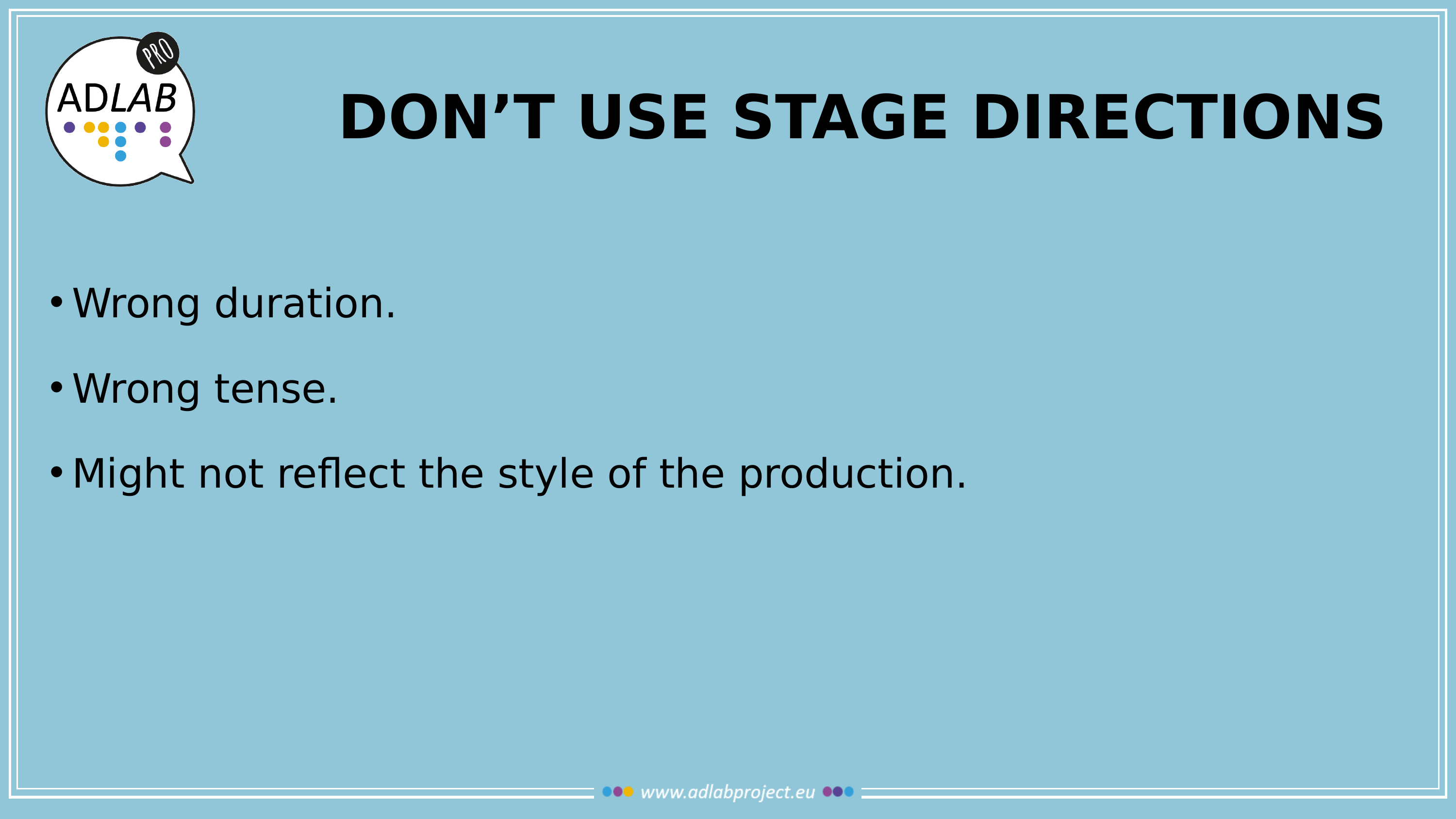

# Don’t use Stage directions
Wrong duration.
Wrong tense.
Might not reflect the style of the production.